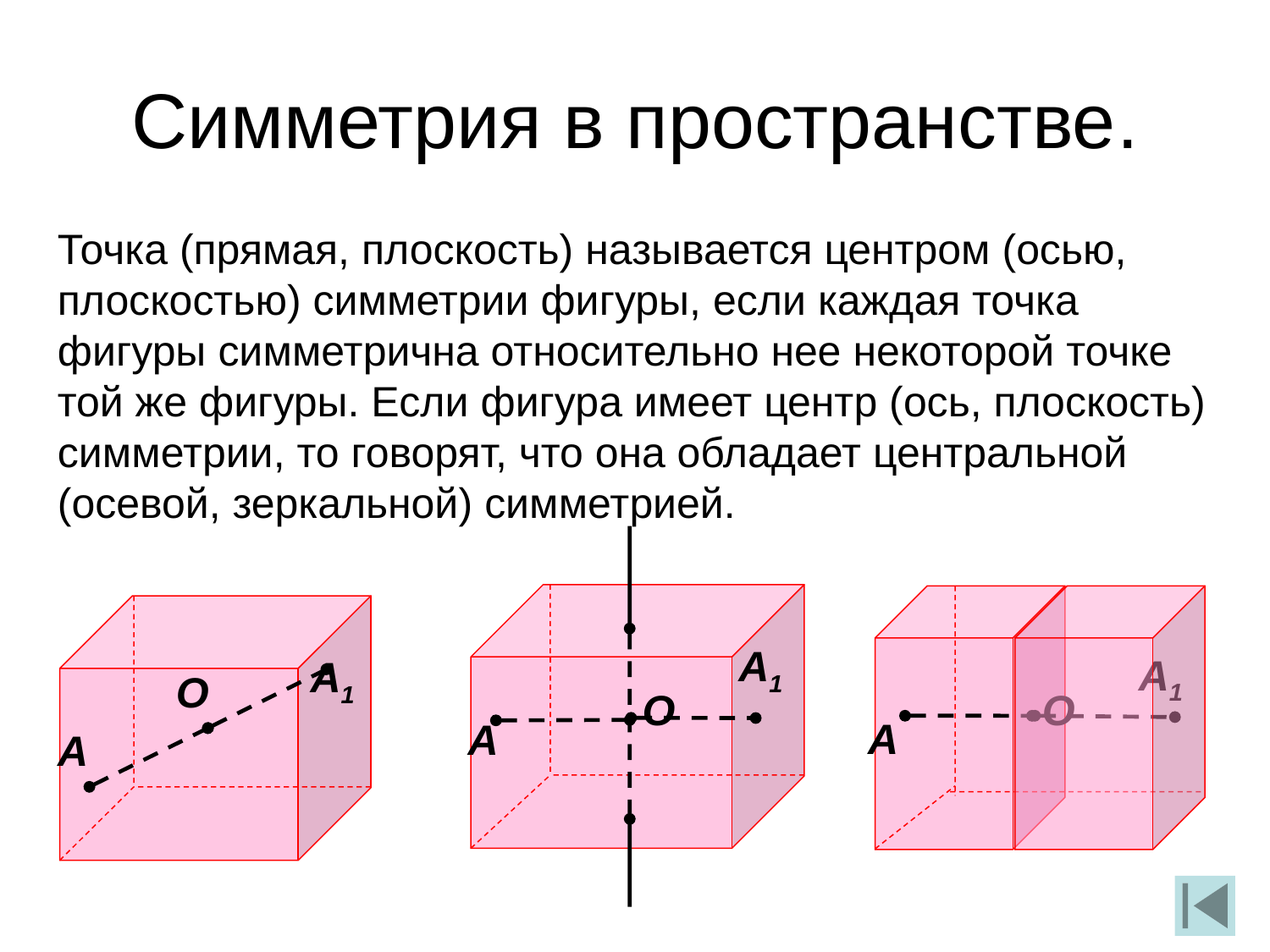

# Симметрия в пространстве.
Точка (прямая, плоскость) называется центром (осью, плоскостью) симметрии фигуры, если каждая точка фигуры симметрична относительно нее некоторой точке той же фигуры. Если фигура имеет центр (ось, плоскость) симметрии, то говорят, что она обладает центральной (осевой, зеркальной) симметрией.

А1
О
А

А1
О
А

А1
О

А